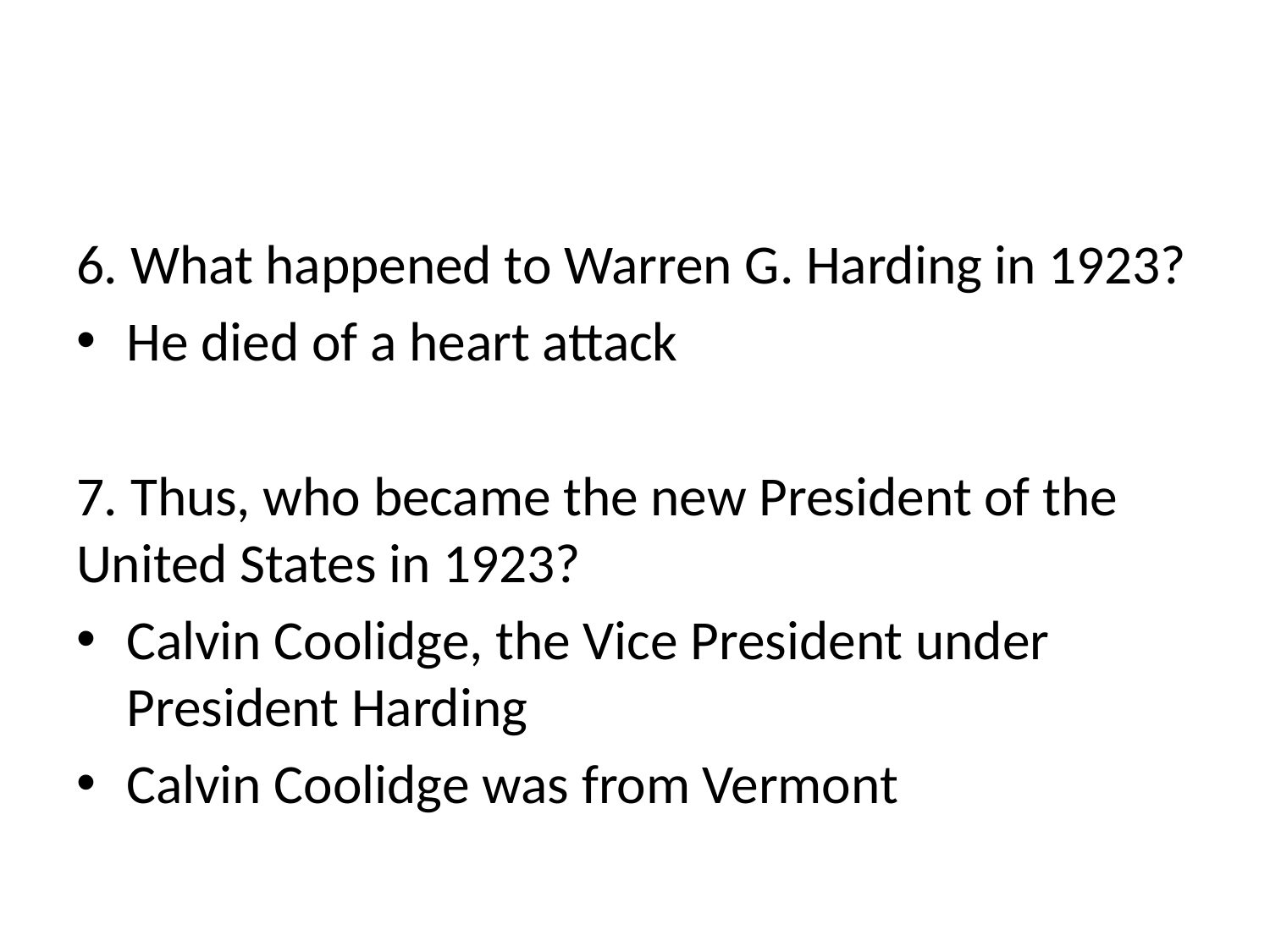

#
6. What happened to Warren G. Harding in 1923?
He died of a heart attack

7. Thus, who became the new President of the United States in 1923?
Calvin Coolidge, the Vice President under President Harding
Calvin Coolidge was from Vermont